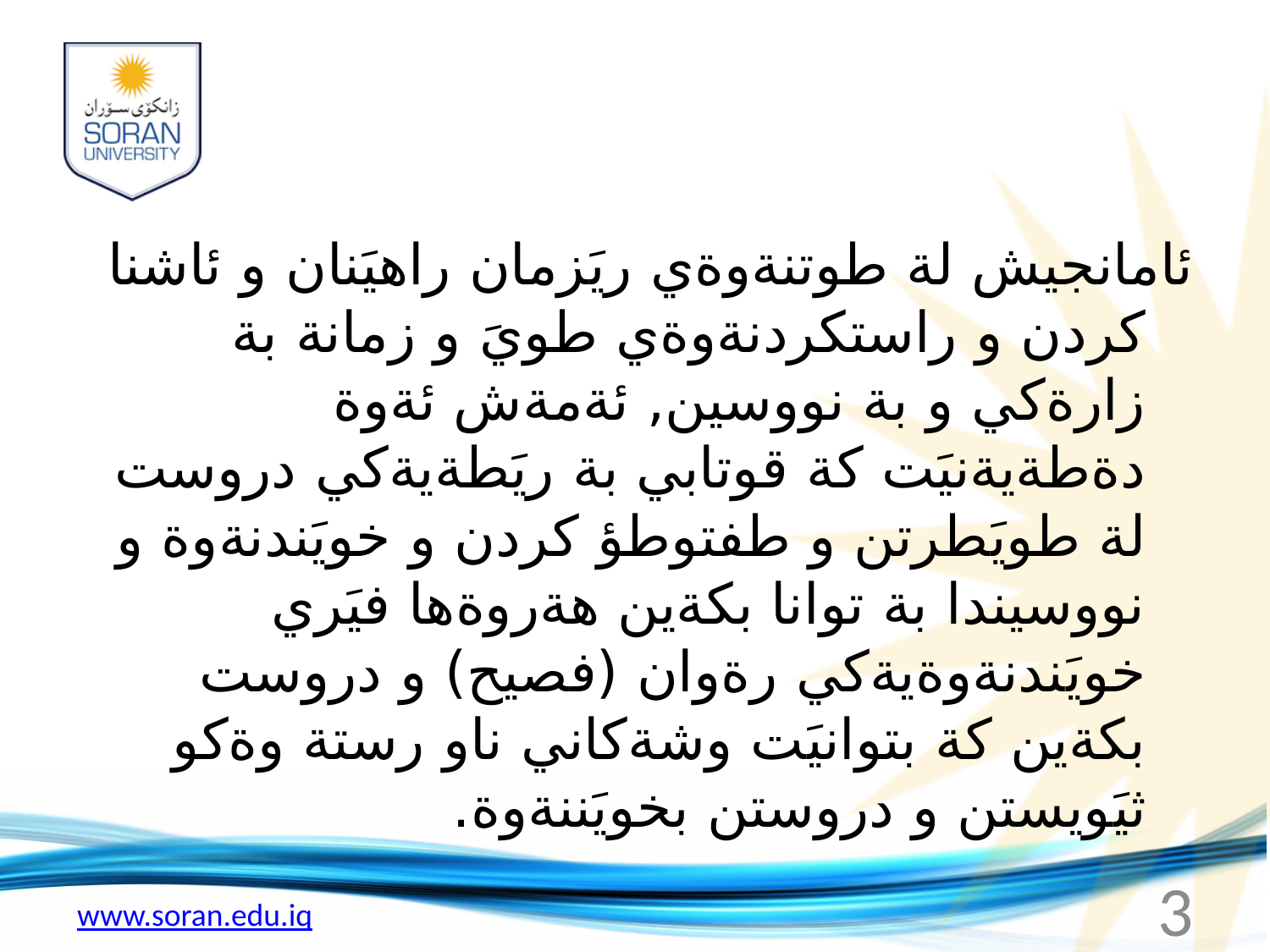

ئامانجيش لة طوتنةوةي ريَزمان راهيَنان و ئاشنا كردن و راستكردنةوةي طويَ و زمانة بة زارةكي و بة نووسين, ئةمةش ئةوة دةطةيةنيَت كة قوتابي بة ريَطةيةكي دروست لة طويَطرتن و طفتوطؤ كردن و خويَندنةوة و نووسيندا بة توانا بكةين هةروةها فيَري خويَندنةوةيةكي رةوان (فصيح) و دروست بكةين كة بتوانيَت وشةكاني ناو رستة وةكو ثيَويستن و دروستن بخويَننةوة.

3